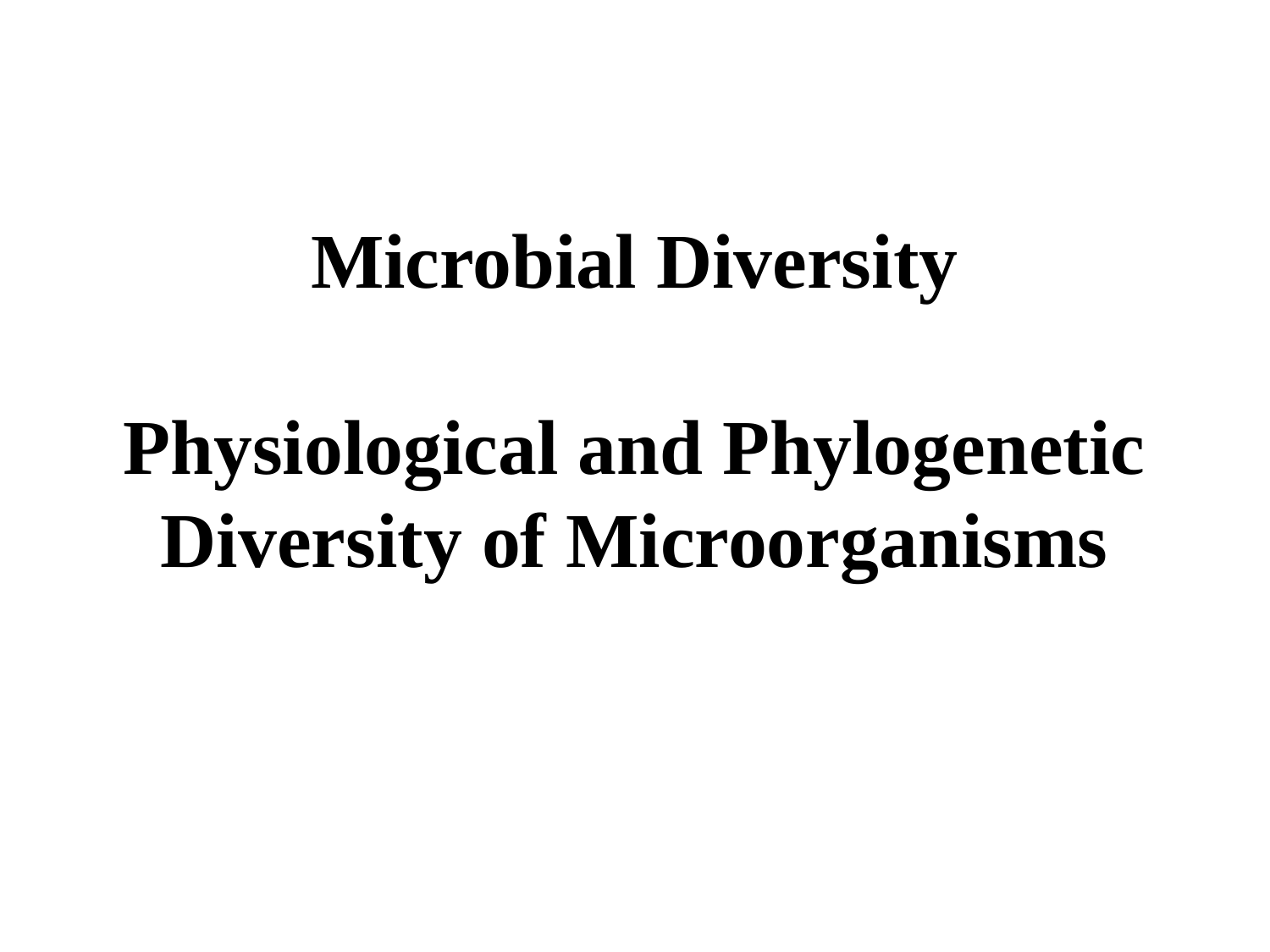

# Microbial Diversity   Physiological and Phylogenetic Diversity of Microorganisms